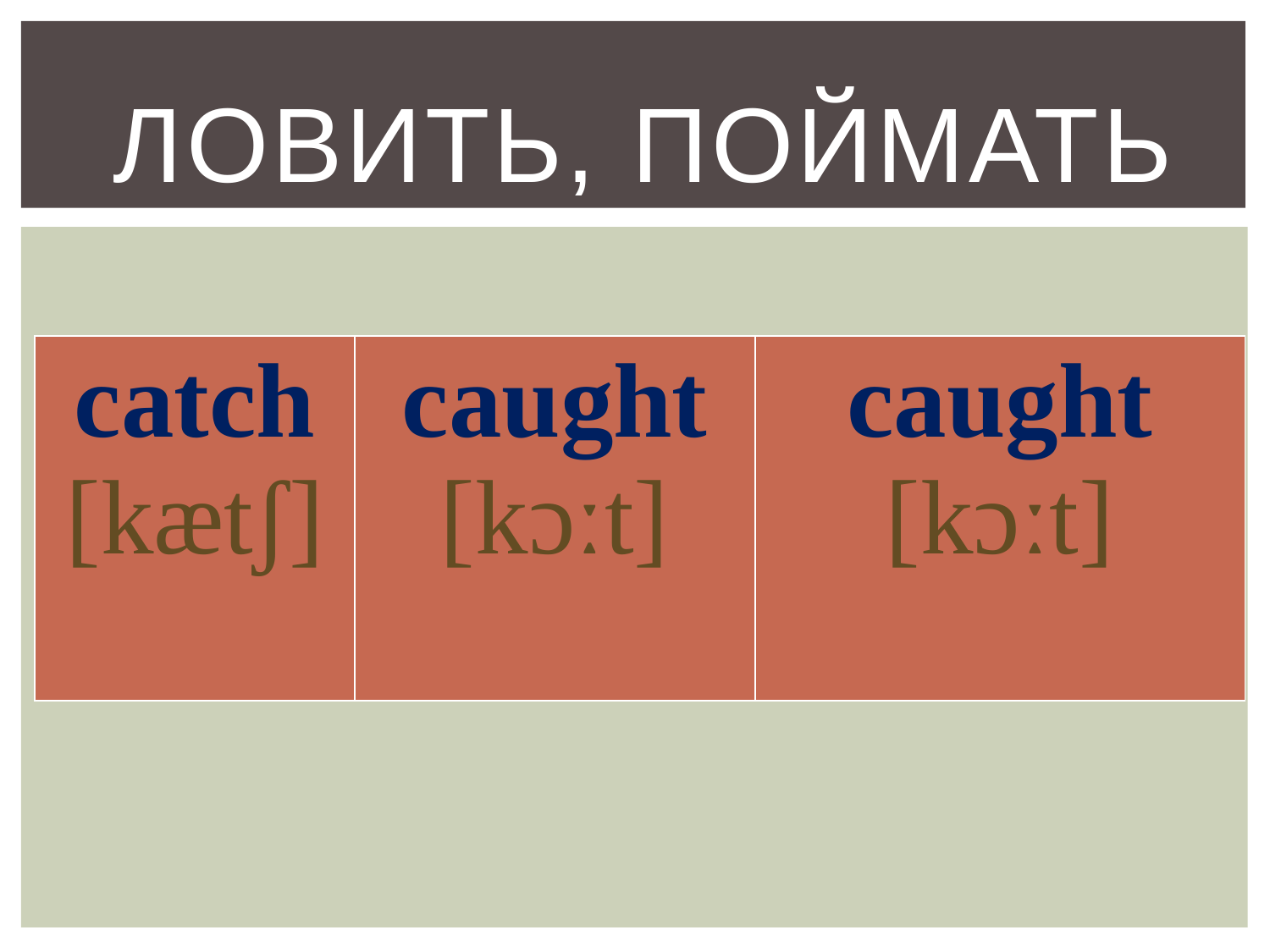

# ловить, поймать
| catch [kætʃ] | caught [kɔːt] | caught [kɔːt] |
| --- | --- | --- |